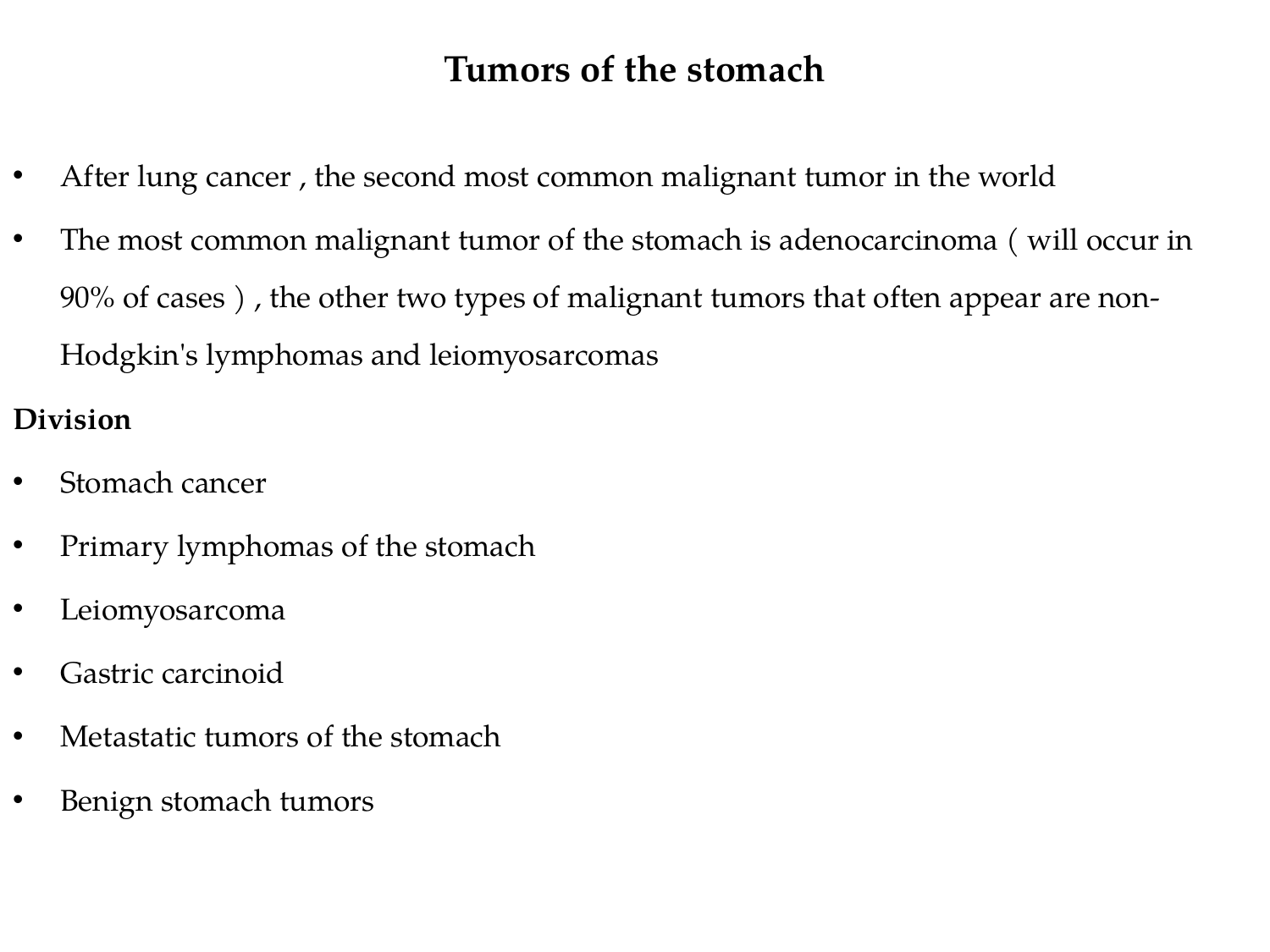

# Tumors of the stomach

After lung cancer , the second most common malignant tumor in the world
The most common malignant tumor of the stomach is adenocarcinoma ( will occur in 90% of cases ) , the other two types of malignant tumors that often appear are non- Hodgkin's lymphomas and leiomyosarcomas
Division
Stomach cancer
Primary lymphomas of the stomach
Leiomyosarcoma
Gastric carcinoid
Metastatic tumors of the stomach
Benign stomach tumors